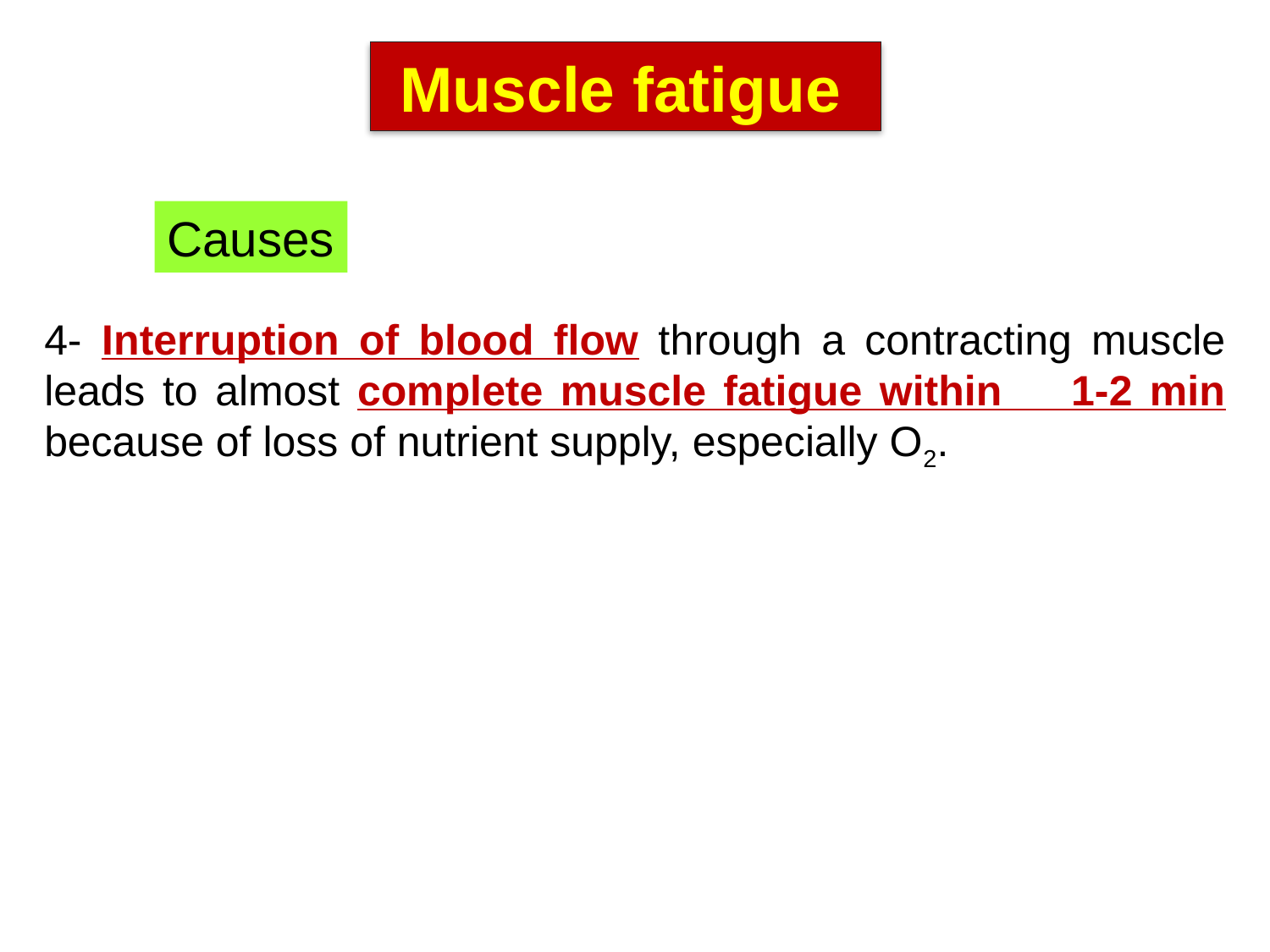

Muscle fatigue
Causes
4- Interruption of blood flow through a contracting muscle leads to almost complete muscle fatigue within    1-2 min because of loss of nutrient supply, especially O2.